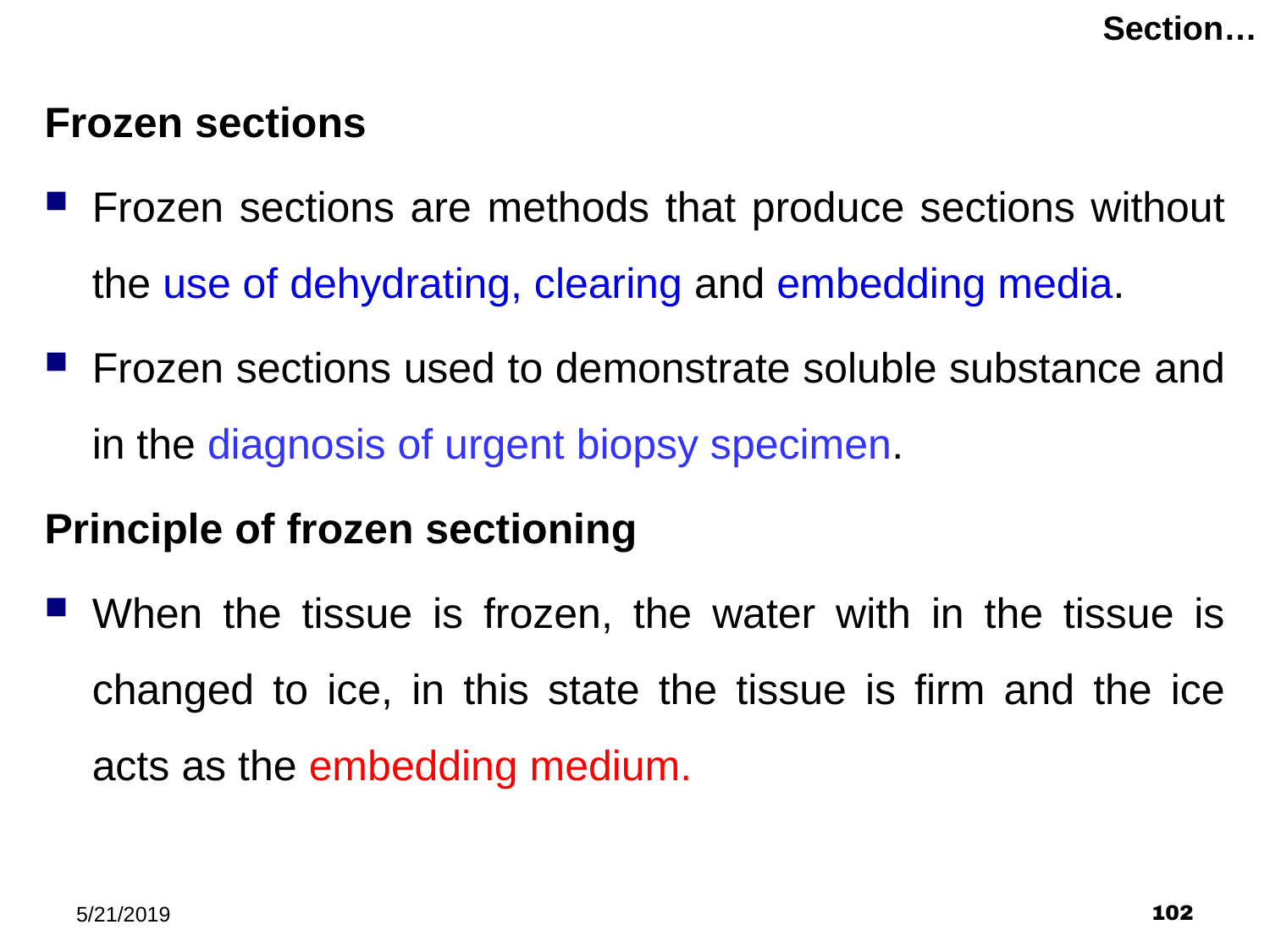

# Section…
Frozen sections
Frozen sections are methods that produce sections without the use of dehydrating, clearing and embedding media.
Frozen sections used to demonstrate soluble substance and in the diagnosis of urgent biopsy specimen.
Principle of frozen sectioning
When the tissue is frozen, the water with in the tissue is changed to ice, in this state the tissue is firm and the ice acts as the embedding medium.
5/21/2019
102